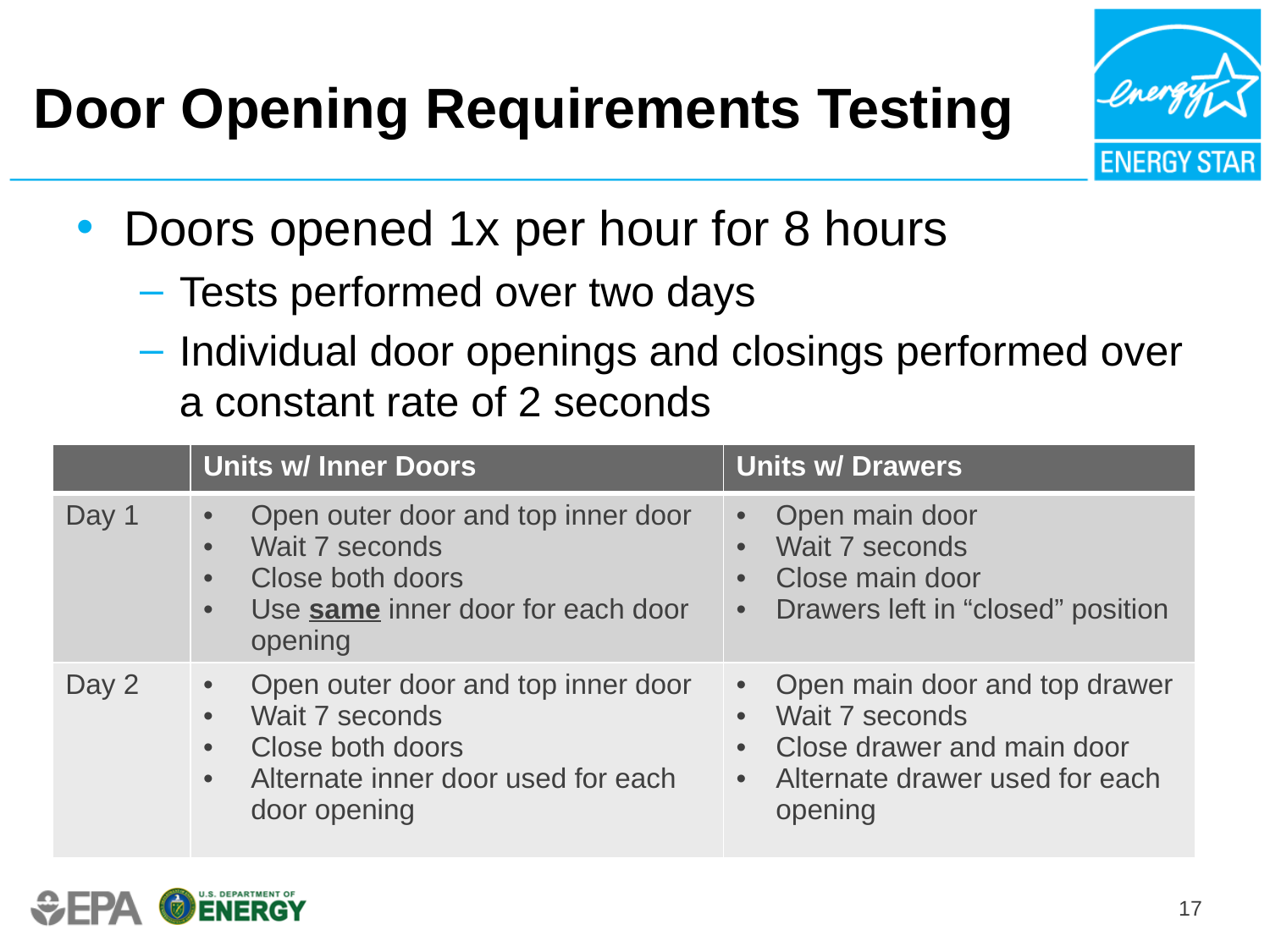

# Door Opening Requirements Testing
Doors opened 1x per hour for 8 hours
Tests performed over two days
Individual door openings and closings performed over a constant rate of 2 seconds
|  | Units w/ Inner Doors | Units w/ Drawers |
| --- | --- | --- |
| Day 1 | Open outer door and top inner door Wait 7 seconds Close both doors Use same inner door for each door opening | Open main door Wait 7 seconds Close main door Drawers left in “closed” position |
| Day 2 | Open outer door and top inner door Wait 7 seconds Close both doors Alternate inner door used for each door opening | Open main door and top drawer Wait 7 seconds Close drawer and main door Alternate drawer used for each opening |